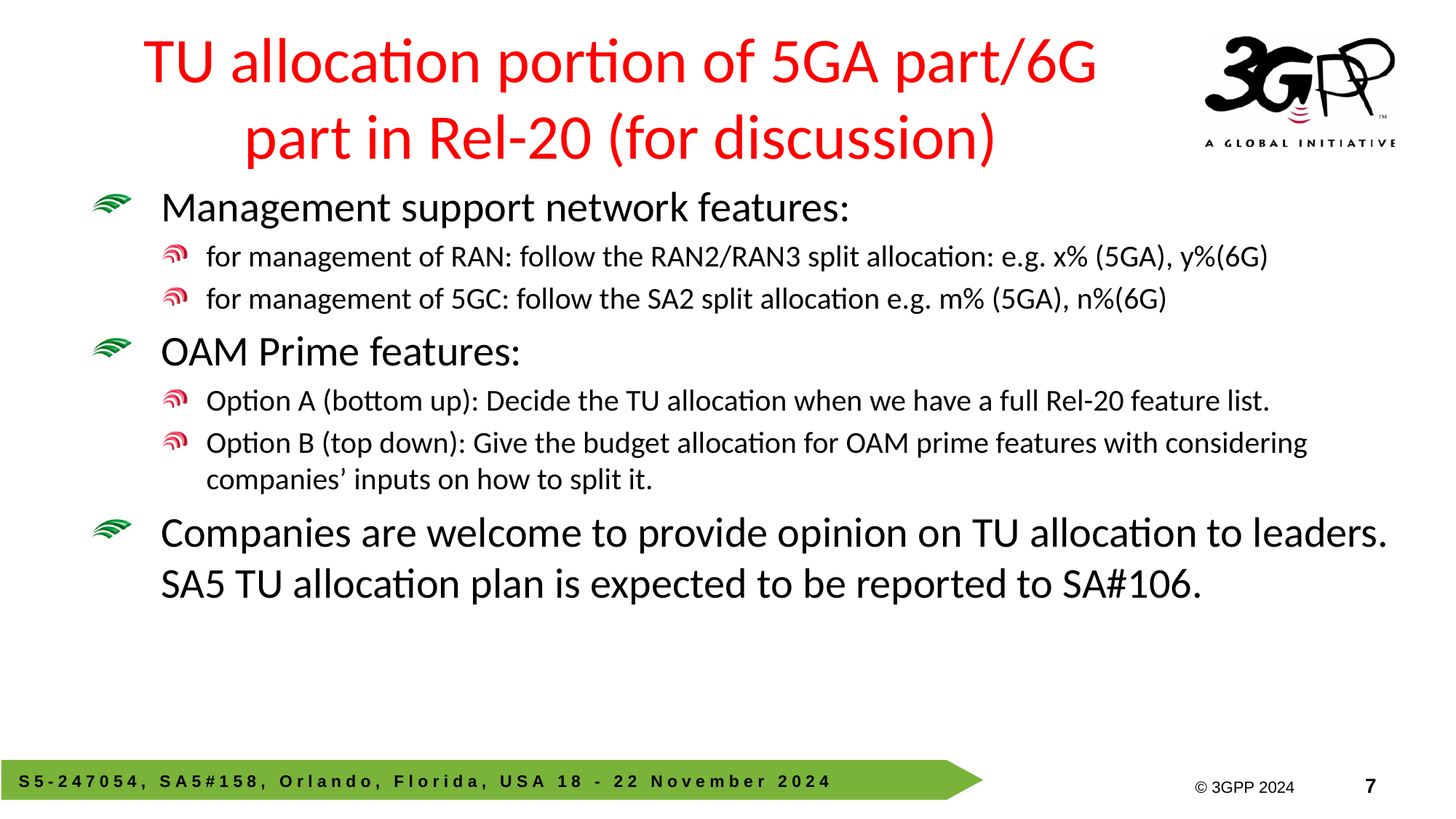

# TU allocation portion of 5GA part/6G part in Rel-20 (for discussion)
Management support network features:
for management of RAN: follow the RAN2/RAN3 split allocation: e.g. x% (5GA), y%(6G)
for management of 5GC: follow the SA2 split allocation e.g. m% (5GA), n%(6G)
OAM Prime features:
Option A (bottom up): Decide the TU allocation when we have a full Rel-20 feature list.
Option B (top down): Give the budget allocation for OAM prime features with considering companies’ inputs on how to split it.
Companies are welcome to provide opinion on TU allocation to leaders. SA5 TU allocation plan is expected to be reported to SA#106.